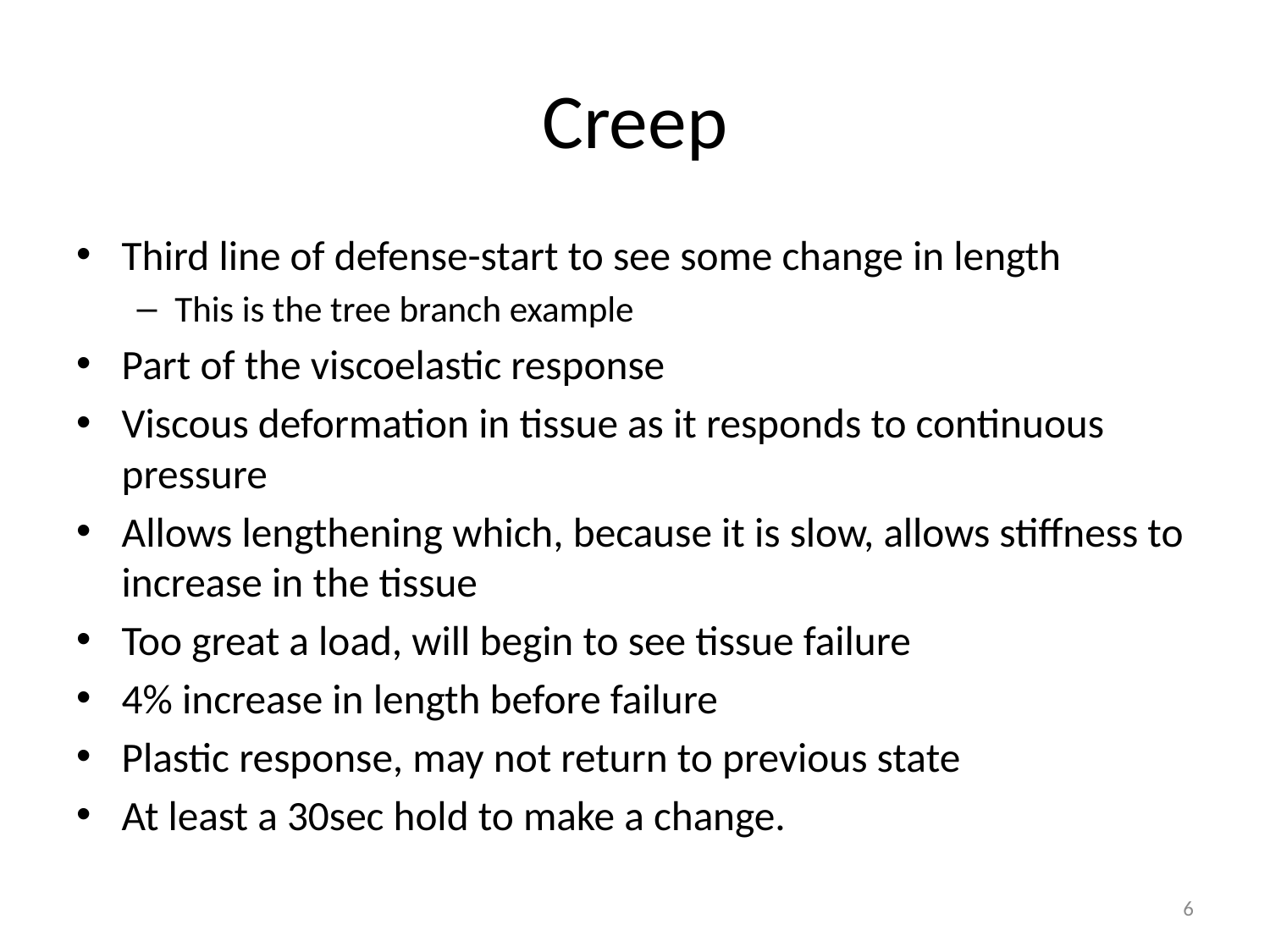

# Creep
Third line of defense-start to see some change in length
This is the tree branch example
Part of the viscoelastic response
Viscous deformation in tissue as it responds to continuous pressure
Allows lengthening which, because it is slow, allows stiffness to increase in the tissue
Too great a load, will begin to see tissue failure
4% increase in length before failure
Plastic response, may not return to previous state
At least a 30sec hold to make a change.
6